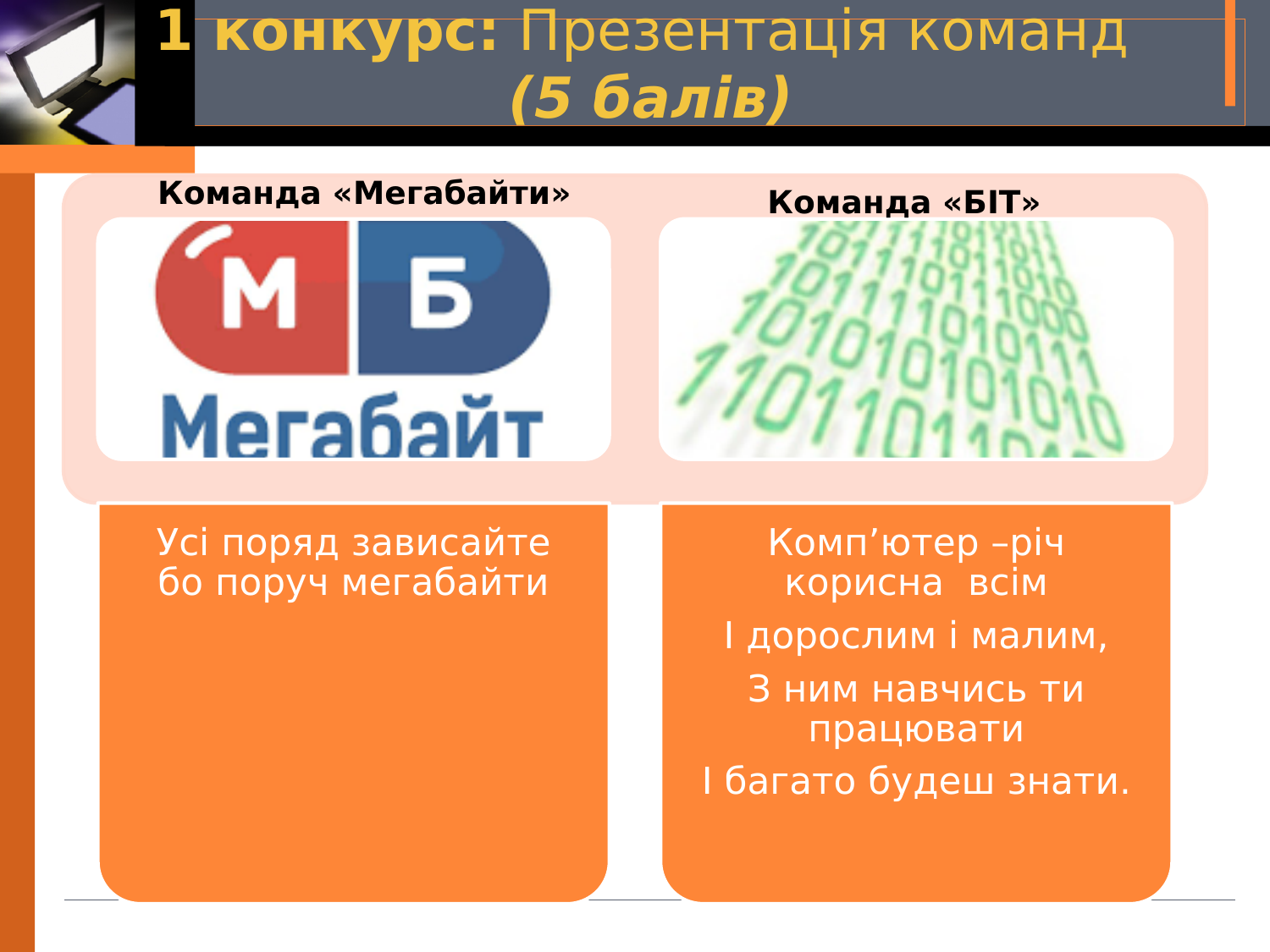

# 1 конкурс: Презентація команд (5 балів)
Команда «Мегабайти»
Усі поряд зависайте бо поруч мегабайти
Комп’ютер –річ корисна  всім
І дорослим і малим,
З ним навчись ти працювати
І багато будеш знати.
Команда «БІТ»